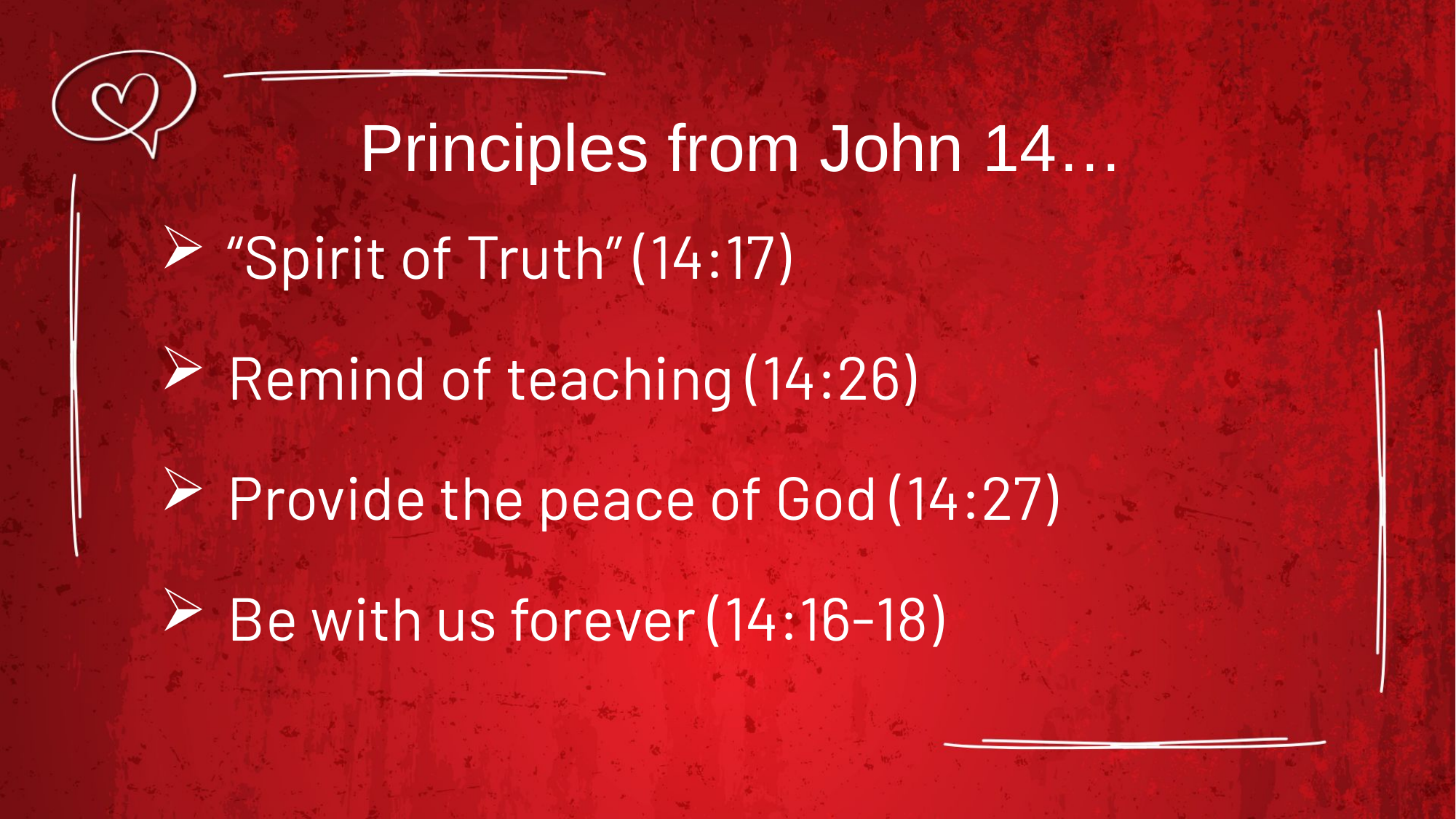

# Principles from John 14…
“Spirit of Truth” (14:17)
Remind of teaching (14:26)
Provide the peace of God (14:27)
Be with us forever (14:16-18)